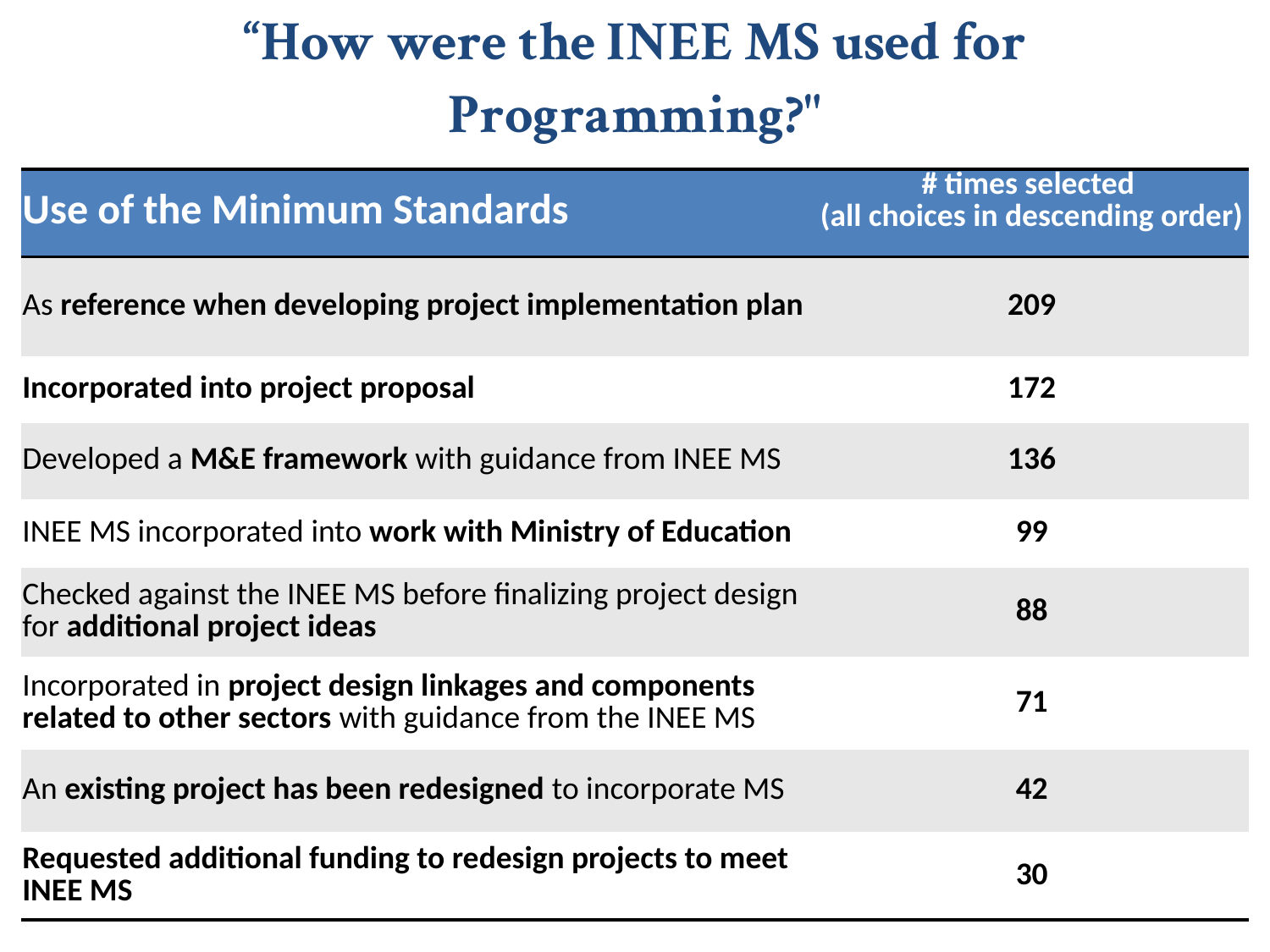

# “How were the INEE MS used for Programming?"
| Use of the Minimum Standards | # times selected (all choices in descending order) |
| --- | --- |
| As reference when developing project implementation plan | 209 |
| Incorporated into project proposal | 172 |
| Developed a M&E framework with guidance from INEE MS | 136 |
| INEE MS incorporated into work with Ministry of Education | 99 |
| Checked against the INEE MS before finalizing project design for additional project ideas | 88 |
| Incorporated in project design linkages and components related to other sectors with guidance from the INEE MS | 71 |
| An existing project has been redesigned to incorporate MS | 42 |
| Requested additional funding to redesign projects to meet INEE MS | 30 |